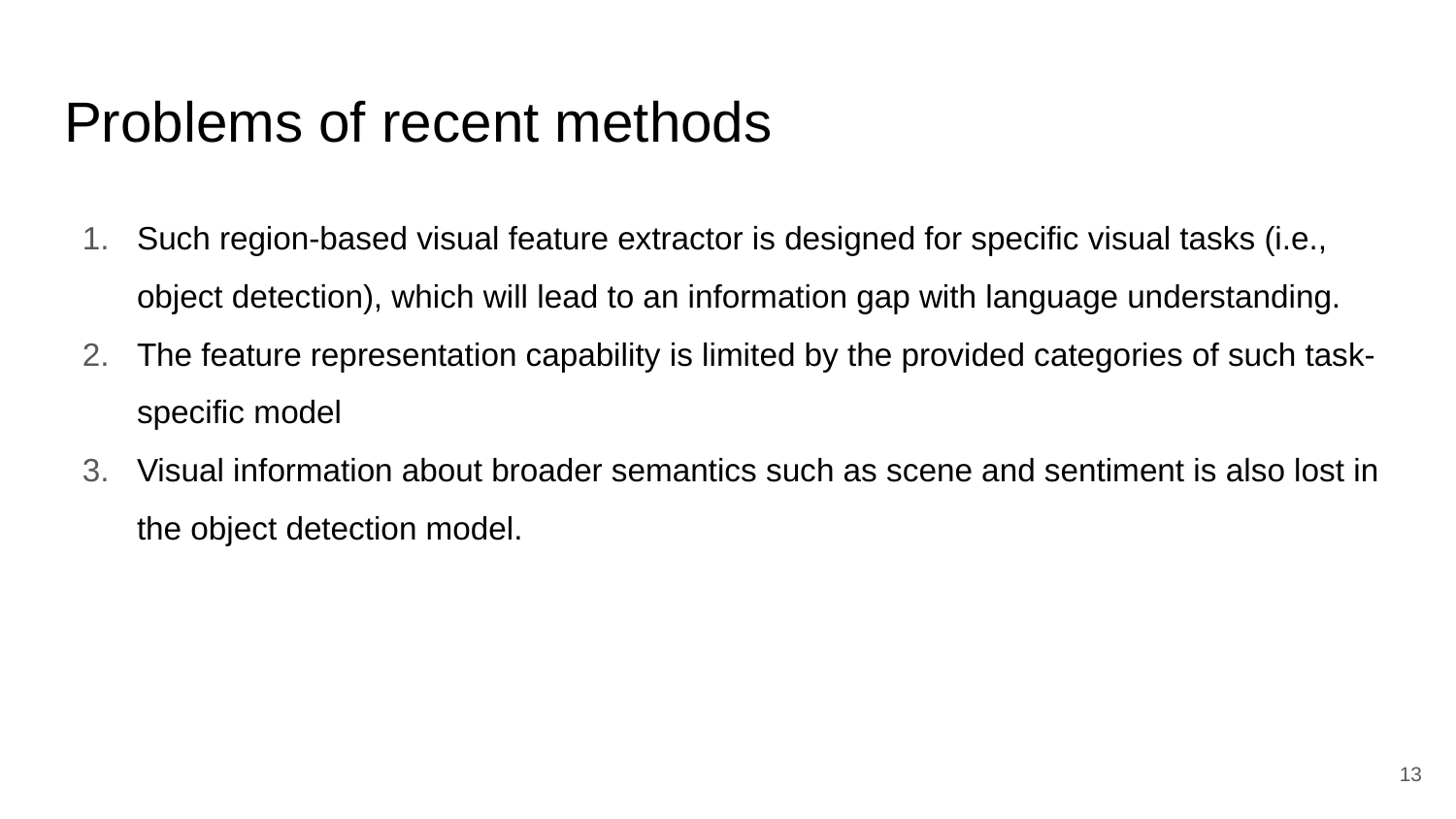

# Problems of recent methods
Such region-based visual feature extractor is designed for specific visual tasks (i.e., object detection), which will lead to an information gap with language understanding.
The feature representation capability is limited by the provided categories of such task-specific model
Visual information about broader semantics such as scene and sentiment is also lost in the object detection model.
13